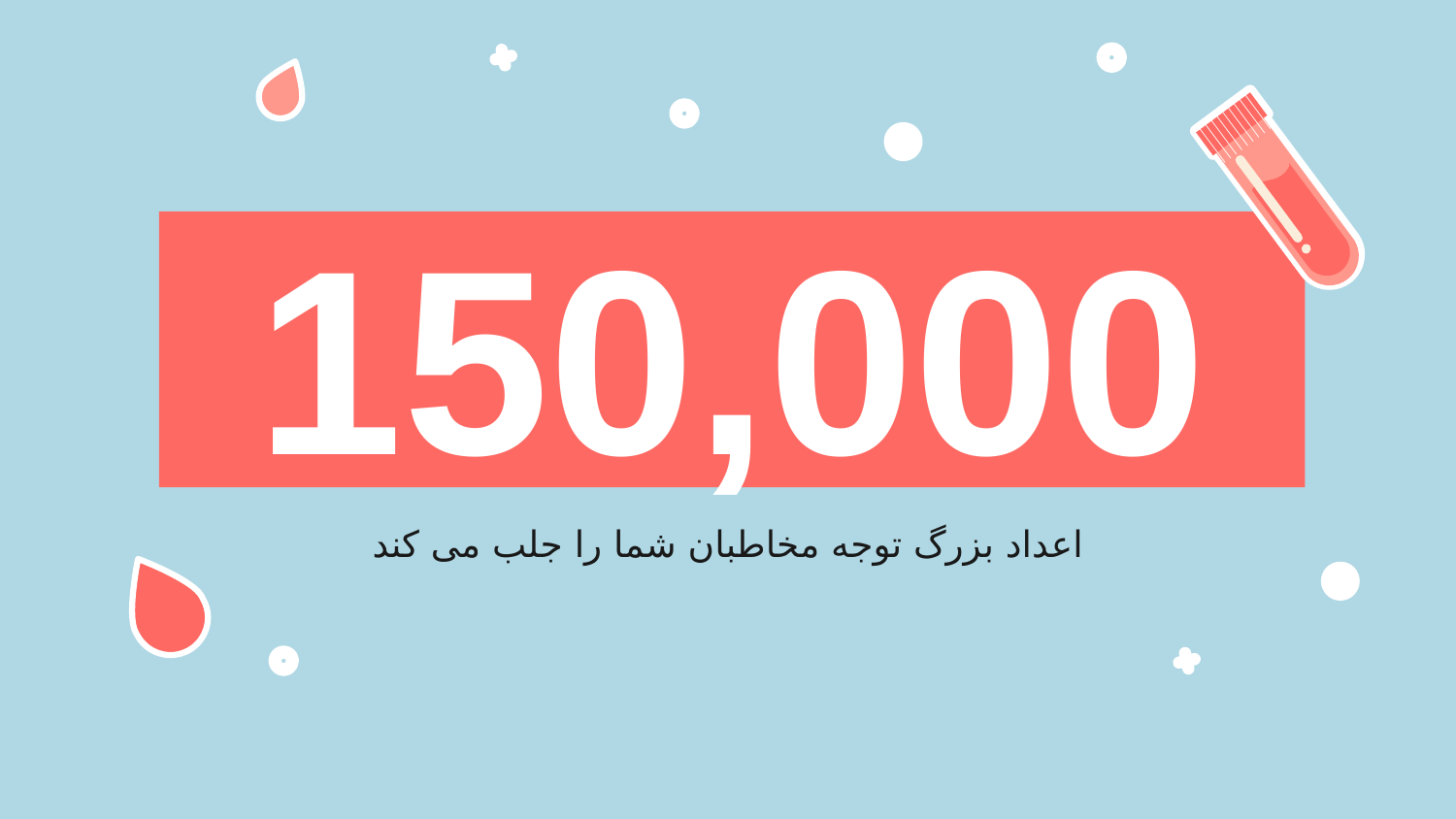

# 150,000
اعداد بزرگ توجه مخاطبان شما را جلب می کند